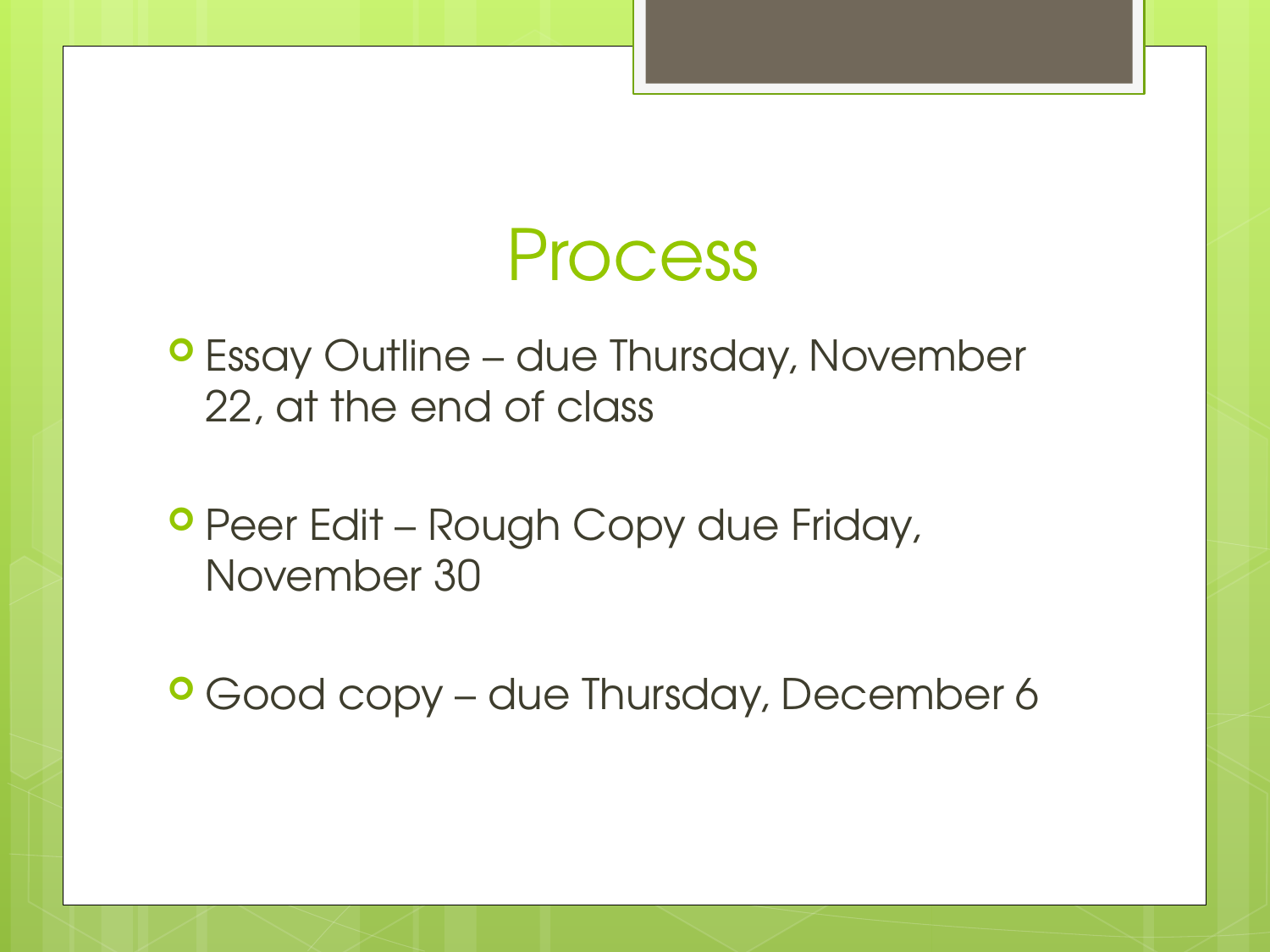

# Process
Essay Outline – due Thursday, November 22, at the end of class

Peer Edit – Rough Copy due Friday, November 30

Good copy – due Thursday, December 6